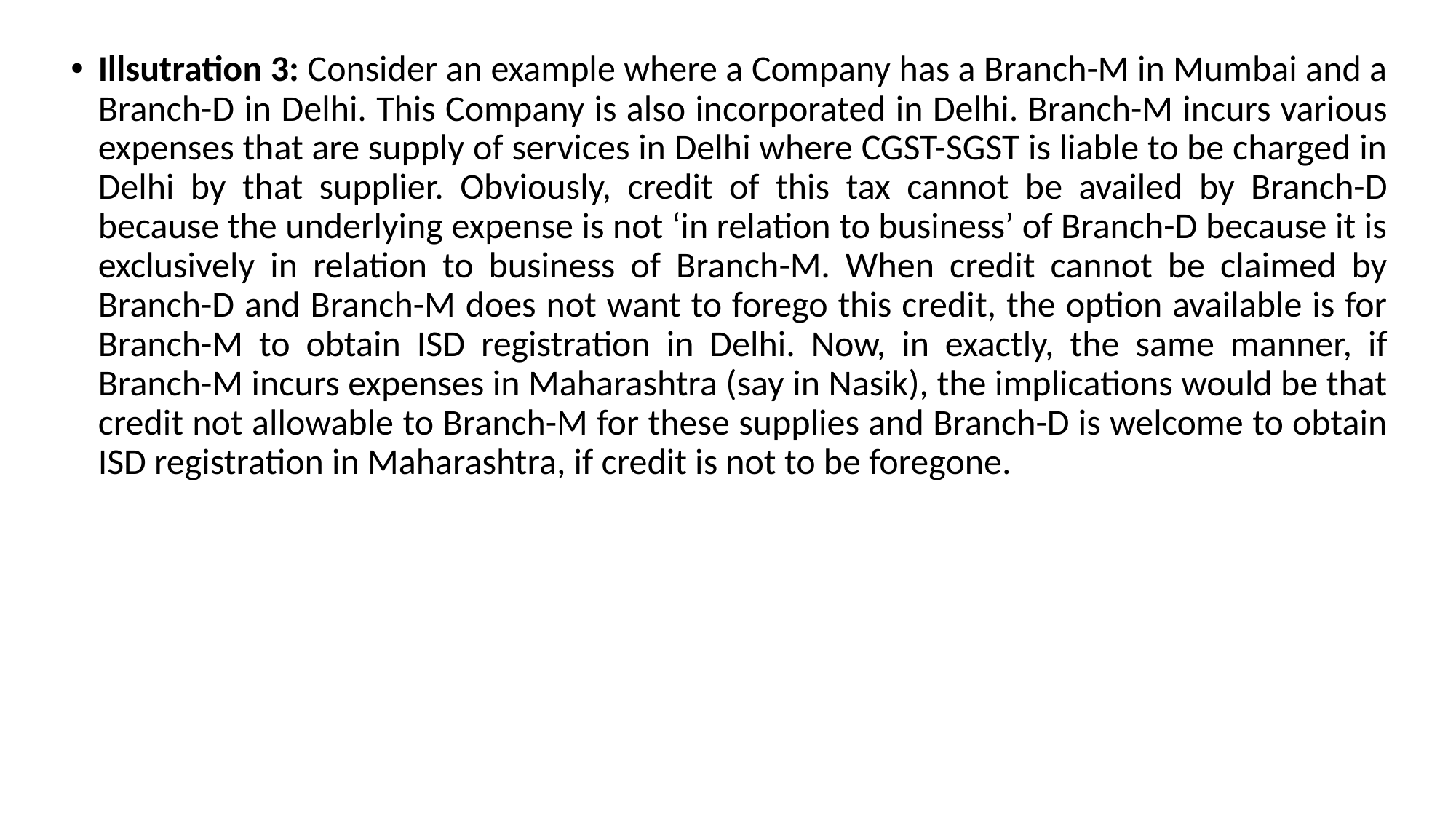

Illsutration 3: Consider an example where a Company has a Branch-M in Mumbai and a Branch-D in Delhi. This Company is also incorporated in Delhi. Branch-M incurs various expenses that are supply of services in Delhi where CGST-SGST is liable to be charged in Delhi by that supplier. Obviously, credit of this tax cannot be availed by Branch-D because the underlying expense is not ‘in relation to business’ of Branch-D because it is exclusively in relation to business of Branch-M. When credit cannot be claimed by Branch-D and Branch-M does not want to forego this credit, the option available is for Branch-M to obtain ISD registration in Delhi. Now, in exactly, the same manner, if Branch-M incurs expenses in Maharashtra (say in Nasik), the implications would be that credit not allowable to Branch-M for these supplies and Branch-D is welcome to obtain ISD registration in Maharashtra, if credit is not to be foregone.